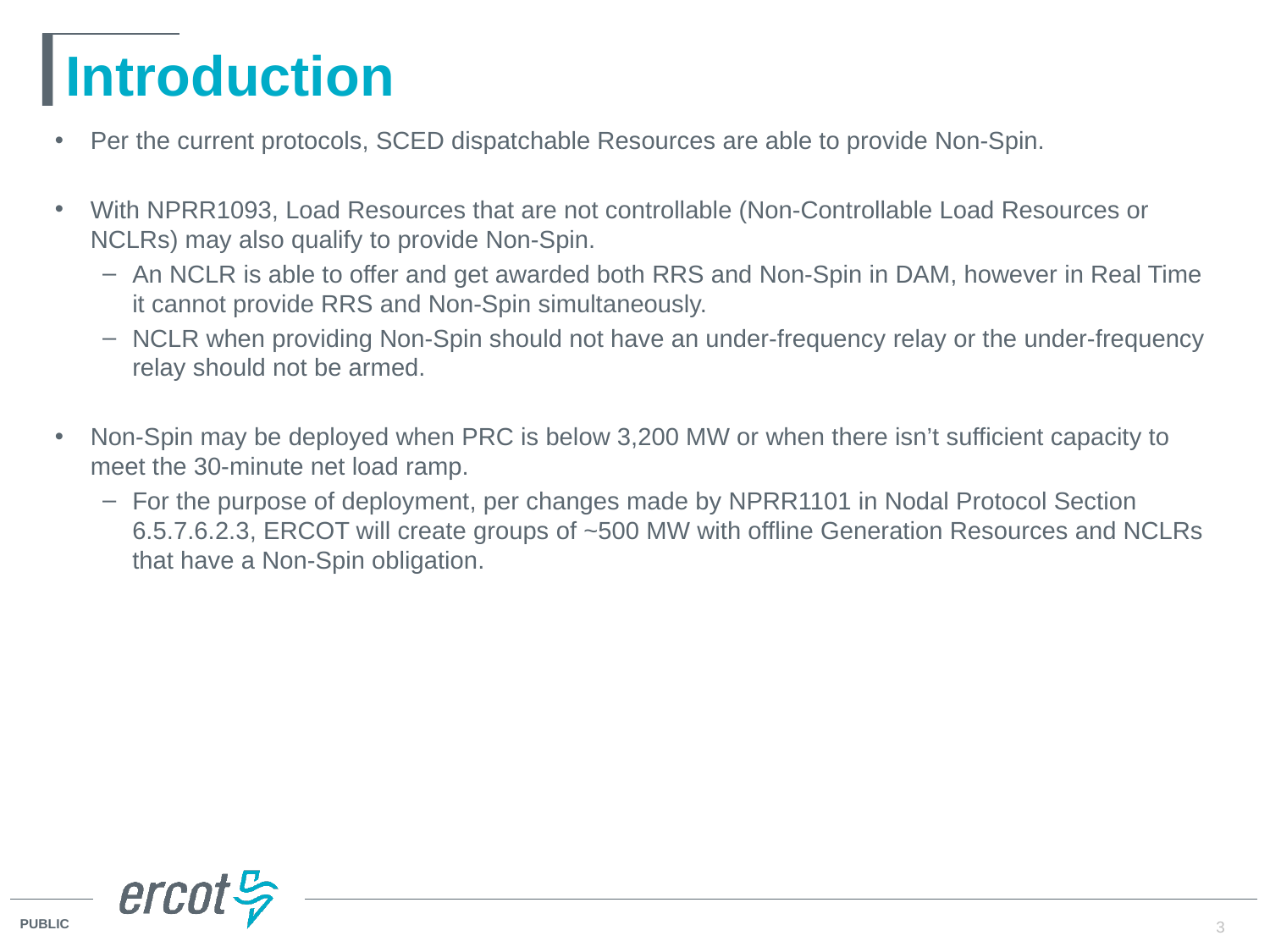

# Introduction
Per the current protocols, SCED dispatchable Resources are able to provide Non-Spin.

With NPRR1093, Load Resources that are not controllable (Non-Controllable Load Resources or NCLRs) may also qualify to provide Non-Spin.
An NCLR is able to offer and get awarded both RRS and Non-Spin in DAM, however in Real Time it cannot provide RRS and Non-Spin simultaneously.
NCLR when providing Non-Spin should not have an under-frequency relay or the under-frequency relay should not be armed.

Non-Spin may be deployed when PRC is below 3,200 MW or when there isn’t sufficient capacity to meet the 30-minute net load ramp.
For the purpose of deployment, per changes made by NPRR1101 in Nodal Protocol Section 6.5.7.6.2.3, ERCOT will create groups of ~500 MW with offline Generation Resources and NCLRs that have a Non-Spin obligation.
3